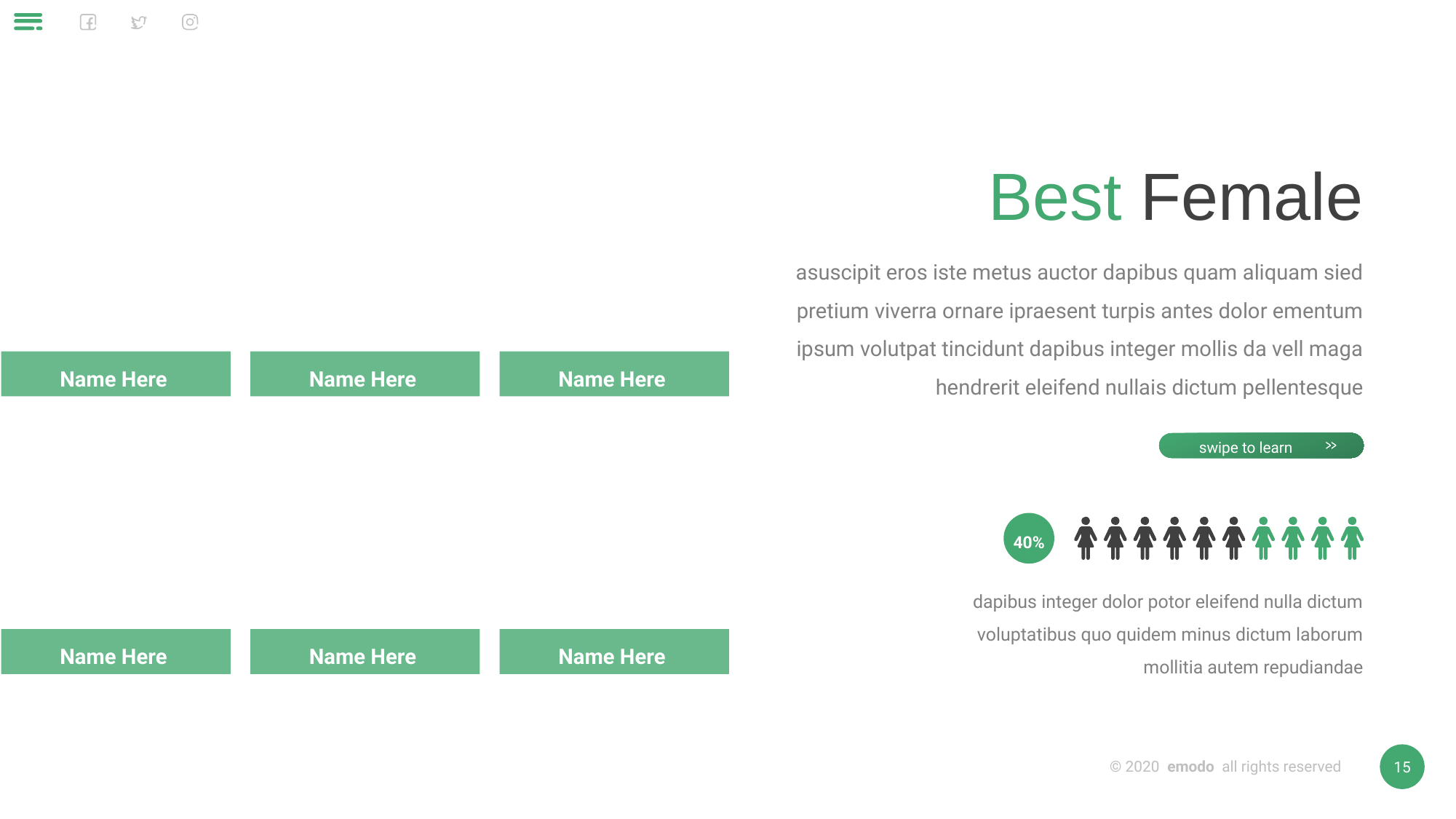

Best Female
asuscipit eros iste metus auctor dapibus quam aliquam sied pretium viverra ornare ipraesent turpis antes dolor ementum ipsum volutpat tincidunt dapibus integer mollis da vell maga hendrerit eleifend nullais dictum pellentesque

Name Here
Name Here
Name Here

swipe to learn

40%

dapibus integer dolor potor eleifend nulla dictum voluptatibus quo quidem minus dictum laborum mollitia autem repudiandae

Name Here
Name Here
Name Here

© 2020  emodo  all rights reserved
15